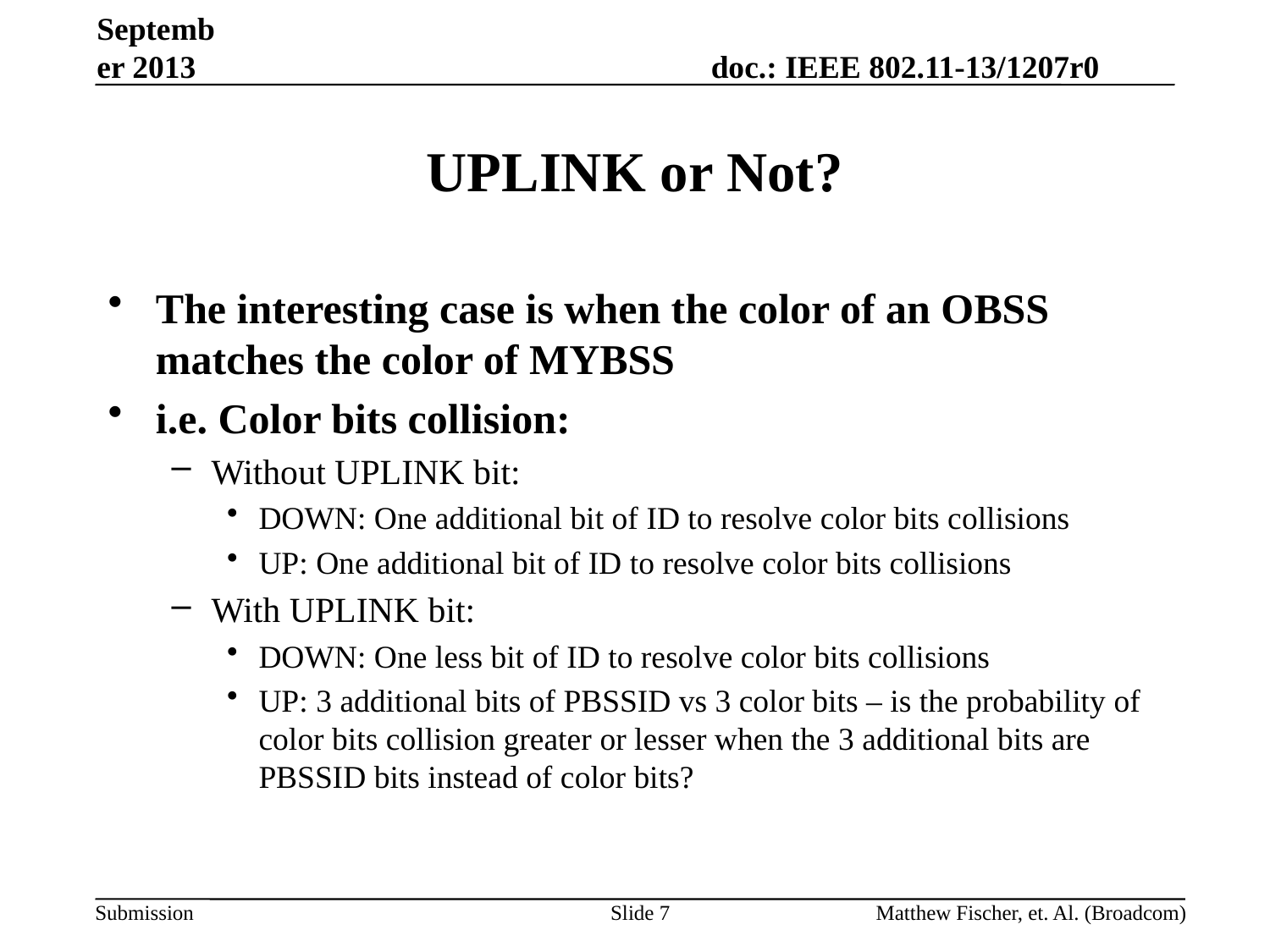

September 2013
# UPLINK or Not?
The interesting case is when the color of an OBSS matches the color of MYBSS
i.e. Color bits collision:
Without UPLINK bit:
DOWN: One additional bit of ID to resolve color bits collisions
UP: One additional bit of ID to resolve color bits collisions
With UPLINK bit:
DOWN: One less bit of ID to resolve color bits collisions
UP: 3 additional bits of PBSSID vs 3 color bits – is the probability of color bits collision greater or lesser when the 3 additional bits are PBSSID bits instead of color bits?
Slide 7
Matthew Fischer, et. Al. (Broadcom)